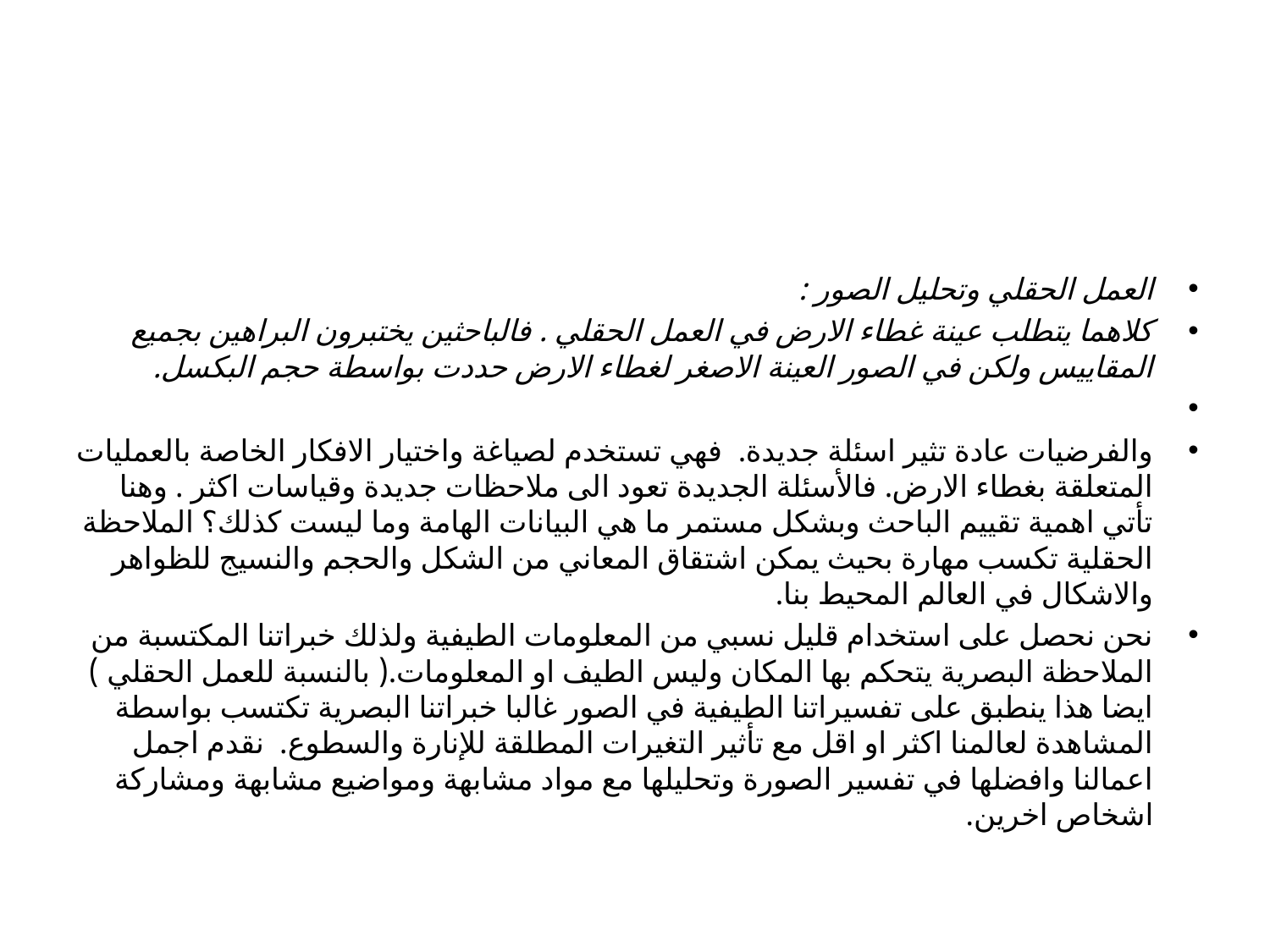

العمل الحقلي وتحليل الصور :
كلاهما يتطلب عينة غطاء الارض في العمل الحقلي . فالباحثين يختبرون البراهين بجميع المقاييس ولكن في الصور العينة الاصغر لغطاء الارض حددت بواسطة حجم البكسل.

والفرضيات عادة تثير اسئلة جديدة.  فهي تستخدم لصياغة واختيار الافكار الخاصة بالعمليات المتعلقة بغطاء الارض. فالأسئلة الجديدة تعود الى ملاحظات جديدة وقياسات اكثر . وهنا تأتي اهمية تقييم الباحث وبشكل مستمر ما هي البيانات الهامة وما ليست كذلك؟ الملاحظة الحقلية تكسب مهارة بحيث يمكن اشتقاق المعاني من الشكل والحجم والنسيج للظواهر والاشكال في العالم المحيط بنا.
نحن نحصل على استخدام قليل نسبي من المعلومات الطيفية ولذلك خبراتنا المكتسبة من الملاحظة البصرية يتحكم بها المكان وليس الطيف او المعلومات.( بالنسبة للعمل الحقلي ) ايضا هذا ينطبق على تفسيراتنا الطيفية في الصور غالبا خبراتنا البصرية تكتسب بواسطة المشاهدة لعالمنا اكثر او اقل مع تأثير التغيرات المطلقة للإنارة والسطوع.  نقدم اجمل اعمالنا وافضلها في تفسير الصورة وتحليلها مع مواد مشابهة ومواضيع مشابهة ومشاركة اشخاص اخرين.